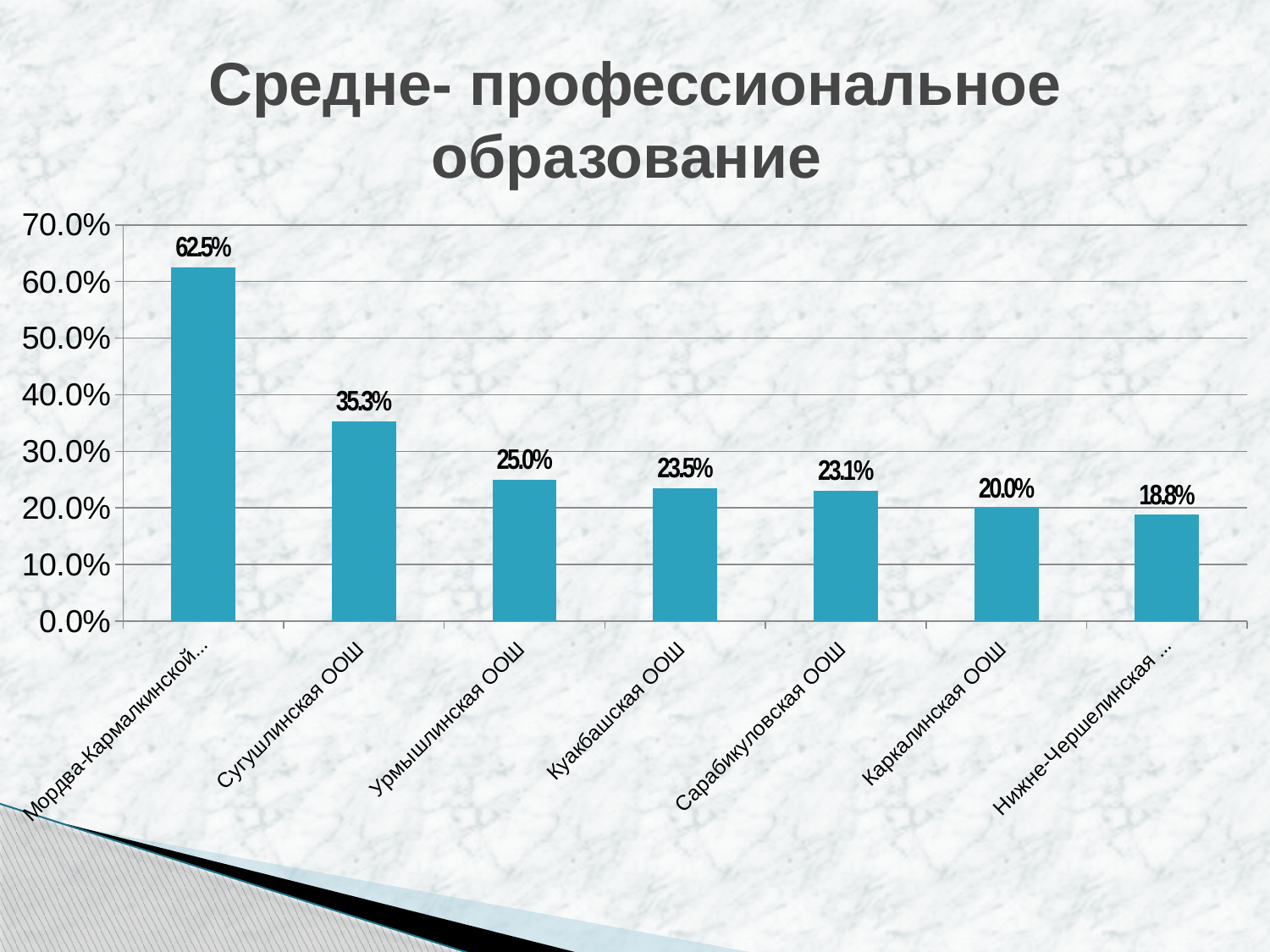

# Средне- профессиональное образование

### Chart

| Category | Ряд 1 |
|---|---|
| Мордва-Кармалкинской ООШ  | 0.6250000000000003 |
| Сугушлинская ООШ  | 0.35300000000000015 |
| Урмышлинская ООШ  | 0.25 |
| Куакбашская ООШ  | 0.23500000000000001 |
| Сарабикуловская ООШ  | 0.231 |
| Каркалинская ООШ  | 0.2 |
| Нижне-Чершелинская СОШ  | 0.18800000000000008 |